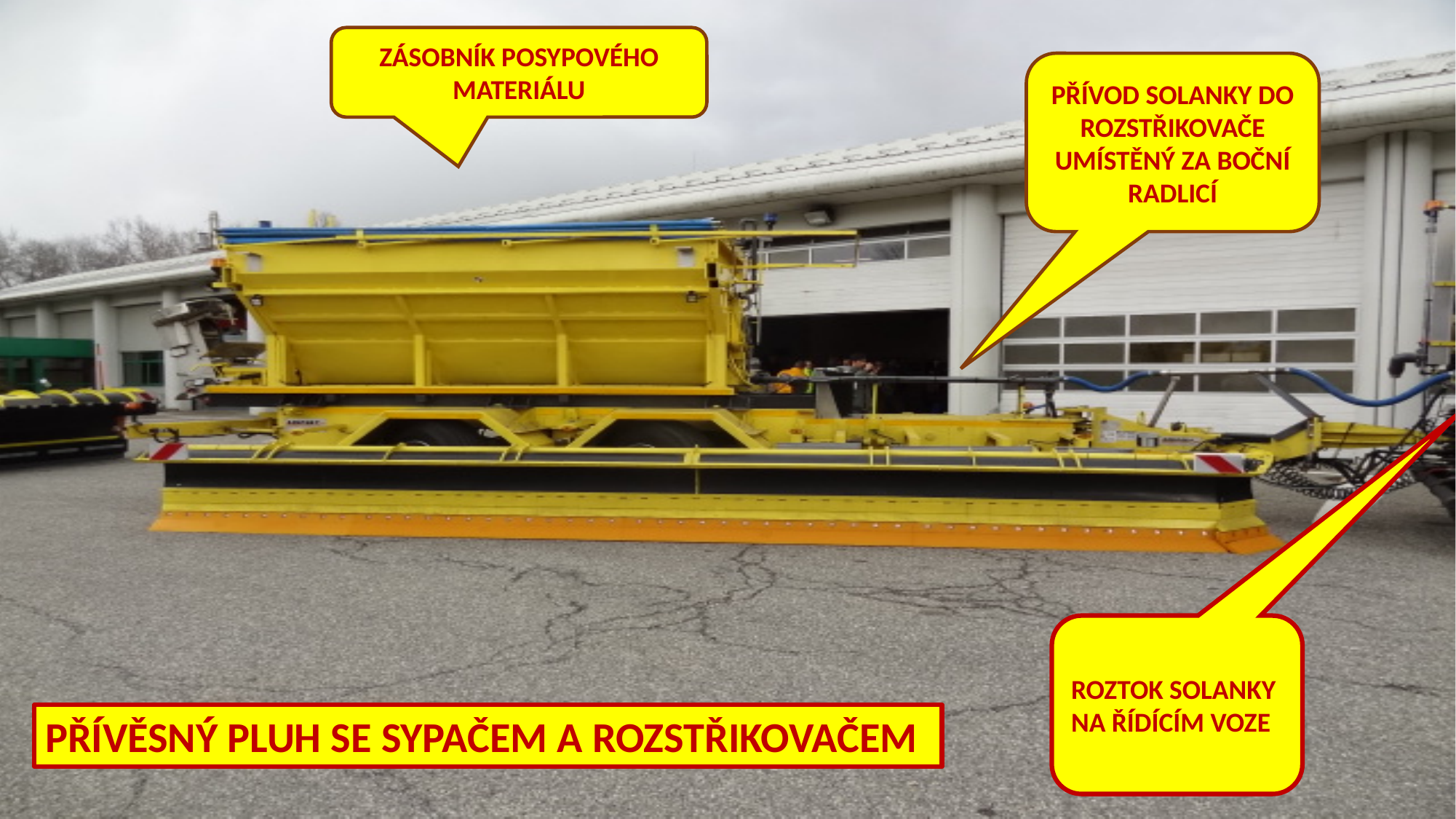

ZÁSOBNÍK POSYPOVÉHO MATERIÁLU
PŘÍVOD SOLANKY DO ROZSTŘIKOVAČE UMÍSTĚNÝ ZA BOČNÍ RADLICÍ
ROZTOK SOLANKY NA ŘÍDÍCÍM VOZE
PŘÍVĚSNÝ PLUH SE SYPAČEM A ROZSTŘIKOVAČEM